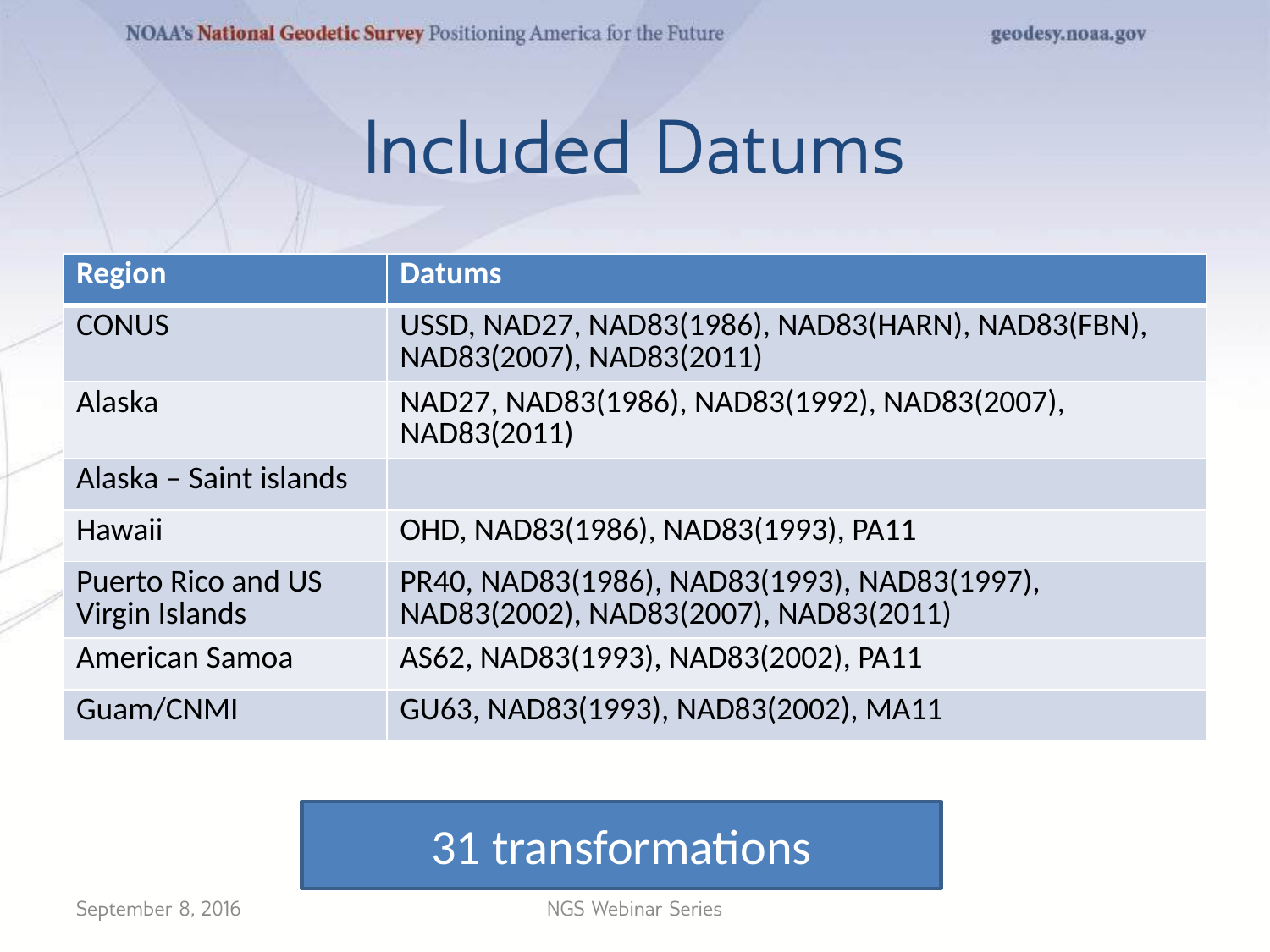

# Included Datums
| Region | Datums |
| --- | --- |
| CONUS | USSD, NAD27, NAD83(1986), NAD83(HARN), NAD83(FBN), NAD83(2007), NAD83(2011) |
| Alaska | NAD27, NAD83(1986), NAD83(1992), NAD83(2007), NAD83(2011) |
| Alaska – Saint islands |  |
| Hawaii | OHD, NAD83(1986), NAD83(1993), PA11 |
| Puerto Rico and US Virgin Islands | PR40, NAD83(1986), NAD83(1993), NAD83(1997), NAD83(2002), NAD83(2007), NAD83(2011) |
| American Samoa | AS62, NAD83(1993), NAD83(2002), PA11 |
| Guam/CNMI | GU63, NAD83(1993), NAD83(2002), MA11 |
31 transformations
September 8, 2016
NGS Webinar Series